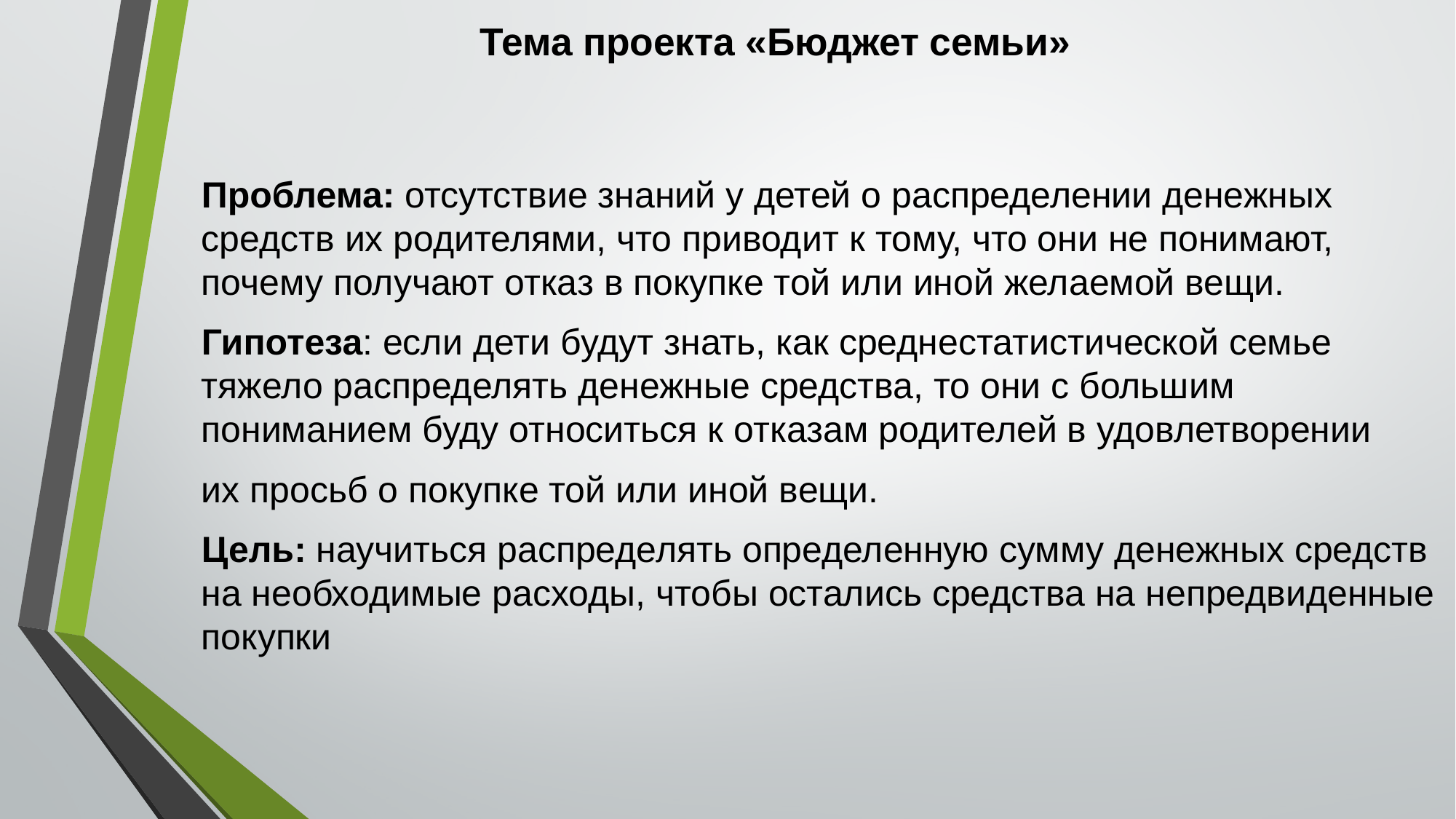

# Тема проекта «Бюджет семьи»
Проблема: отсутствие знаний у детей о распределении денежных средств их родителями, что приводит к тому, что они не понимают, почему получают отказ в покупке той или иной желаемой вещи.
Гипотеза: если дети будут знать, как среднестатистической семье тяжело распределять денежные средства, то они с большим пониманием буду относиться к отказам родителей в удовлетворении
их просьб о покупке той или иной вещи.
Цель: научиться распределять определенную сумму денежных средств на необходимые расходы, чтобы остались средства на непредвиденные покупки